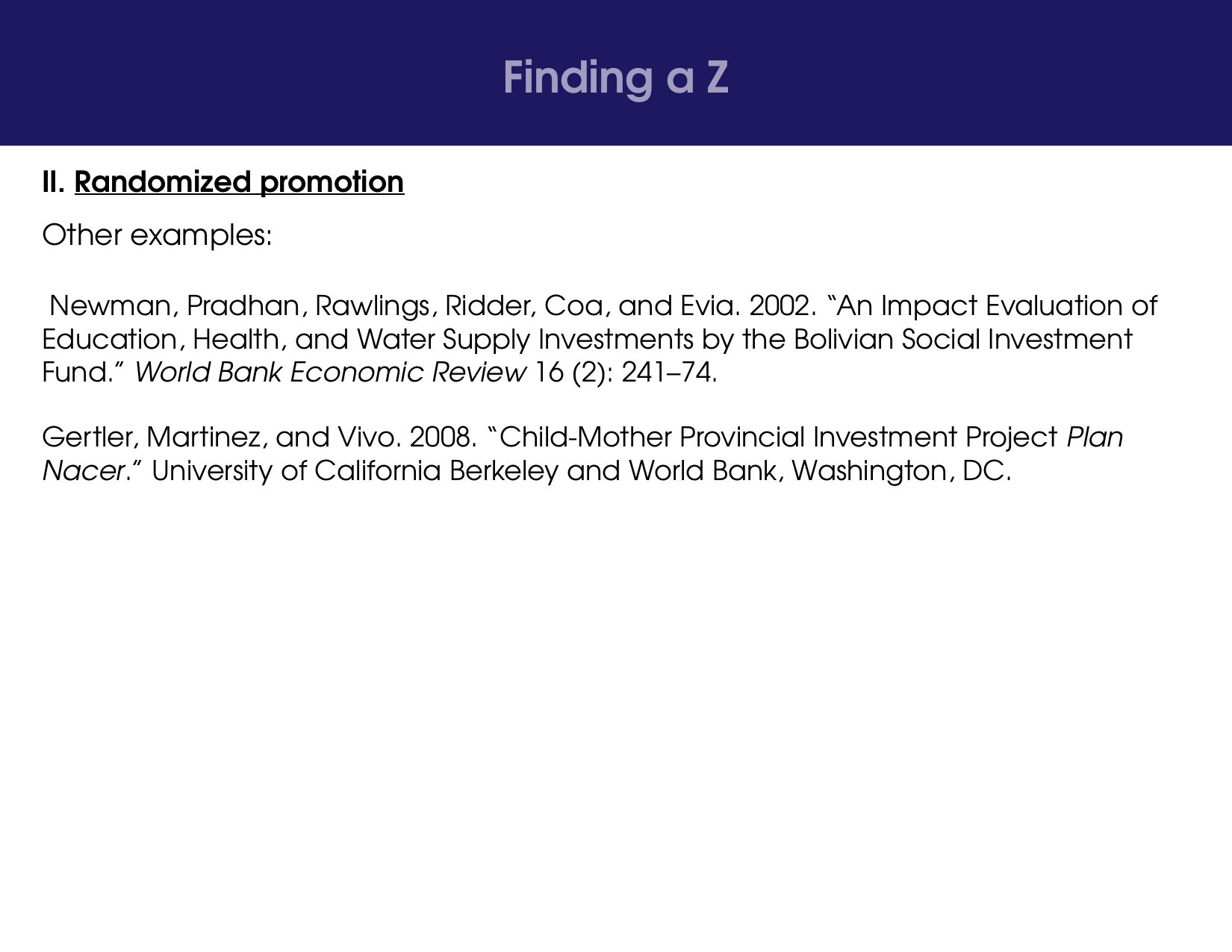

Finding a Z
II. Randomized promotion

Other examples:

 Newman, Pradhan, Rawlings, Ridder, Coa, and Evia. 2002. “An Impact Evaluation of Education, Health, and Water Supply Investments by the Bolivian Social Investment Fund.” World Bank Economic Review 16 (2): 241–74.

Gertler, Martinez, and Vivo. 2008. “Child-Mother Provincial Investment Project Plan Nacer.” University of California Berkeley and World Bank, Washington, DC.